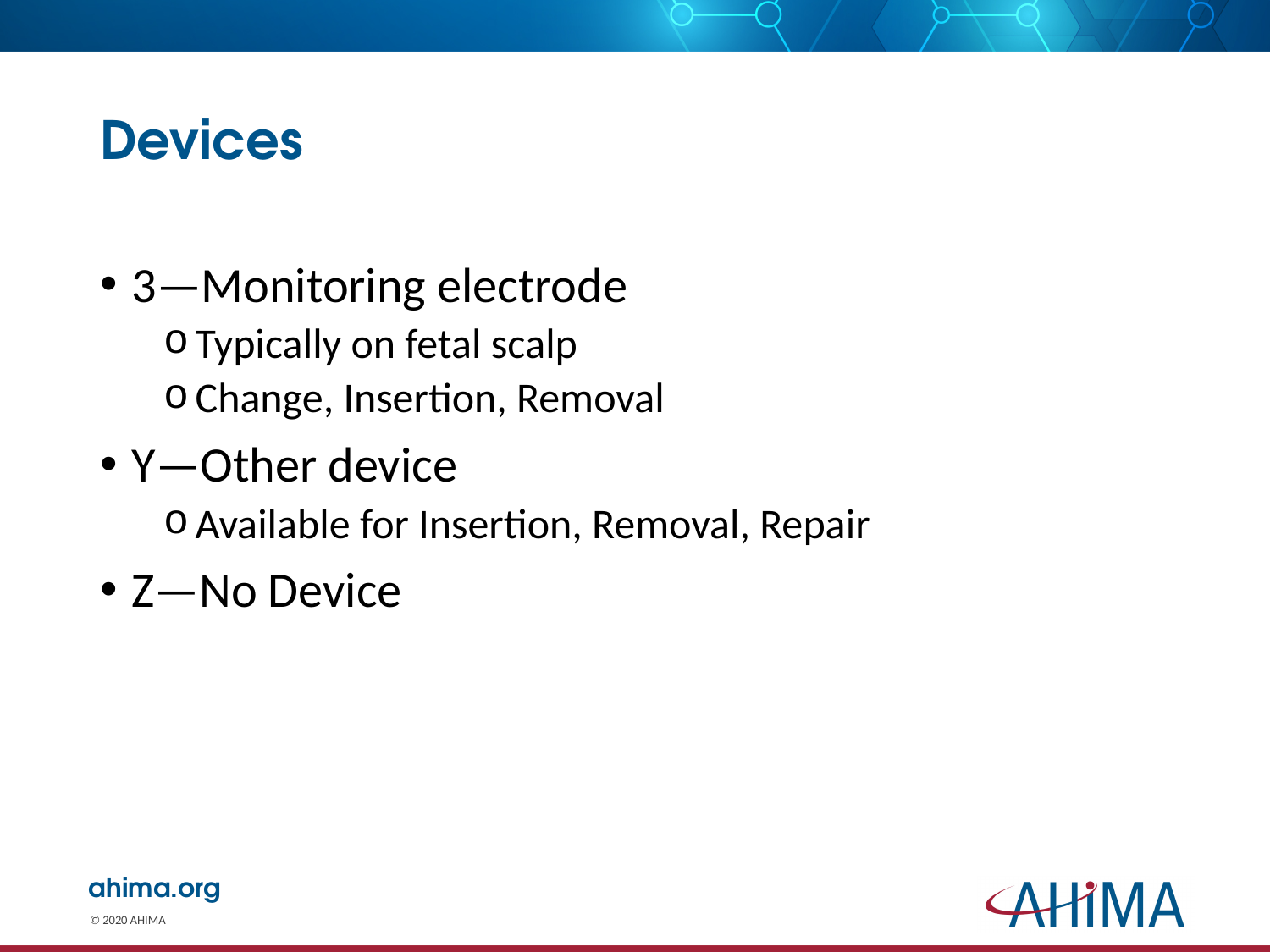

# Devices
3—Monitoring electrode
Typically on fetal scalp
Change, Insertion, Removal
Y—Other device
Available for Insertion, Removal, Repair
Z—No Device